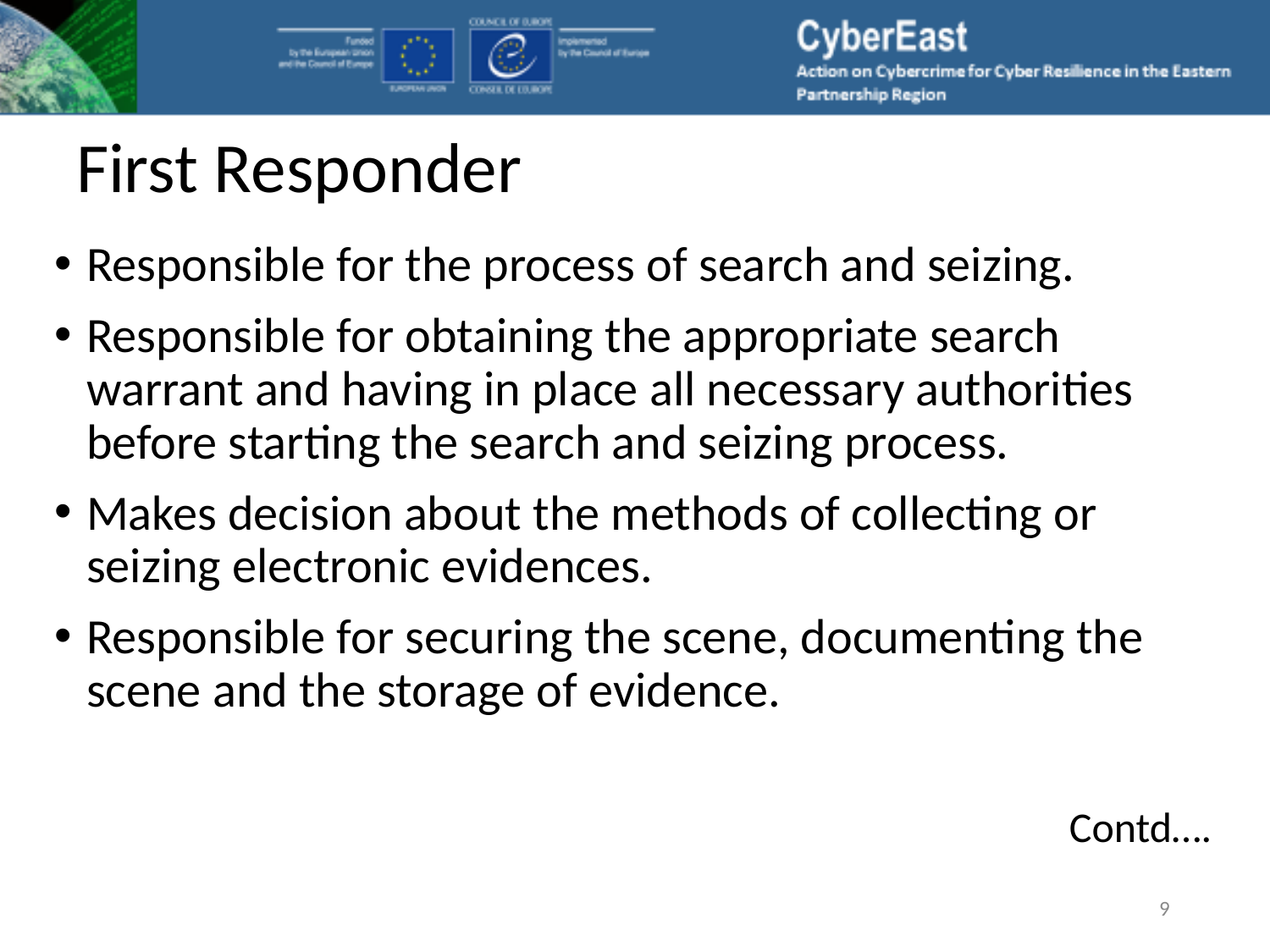

# First Responder
Responsible for the process of search and seizing.
Responsible for obtaining the appropriate search warrant and having in place all necessary authorities before starting the search and seizing process.
Makes decision about the methods of collecting or seizing electronic evidences.
Responsible for securing the scene, documenting the scene and the storage of evidence.

Contd….

9